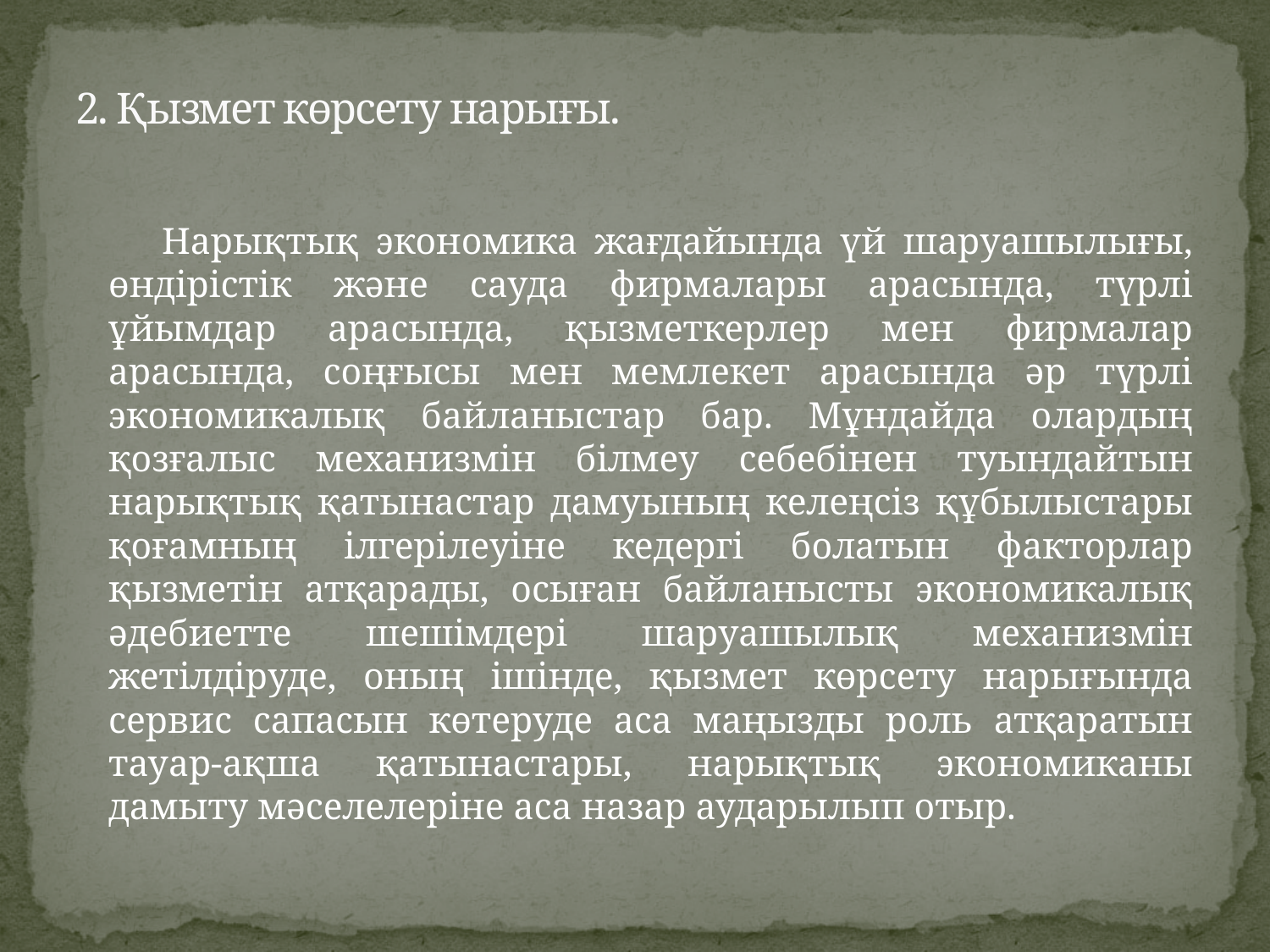

# 2. Қызмет көрсету нарығы.
     Нарықтық экономика жағдайында үй шаруашылығы, өндірістік және сауда фирмалары арасында, түрлі ұйымдар арасында, қызметкерлер мен фирмалар арасында, соңғысы мен мемлекет арасында әр түрлі экономикалық байланыстар бар. Мұндайда олардың қозғалыс механизмін білмеу себебінен туындайтын нарықтық қатынастар дамуының келеңсіз құбылыстары қоғамның ілгерілеуіне кедергі болатын факторлар қызметін атқарады, осыған байланысты экономикалық әдебиетте шешімдері шаруашылық механизмін жетілдіруде, оның ішінде, қызмет көрсету нарығында сервис сапасын көтеруде аса маңызды роль атқаратын тауар-ақша қатынастары, нарықтық экономиканы дамыту мәселелеріне аса назар аударылып отыр.